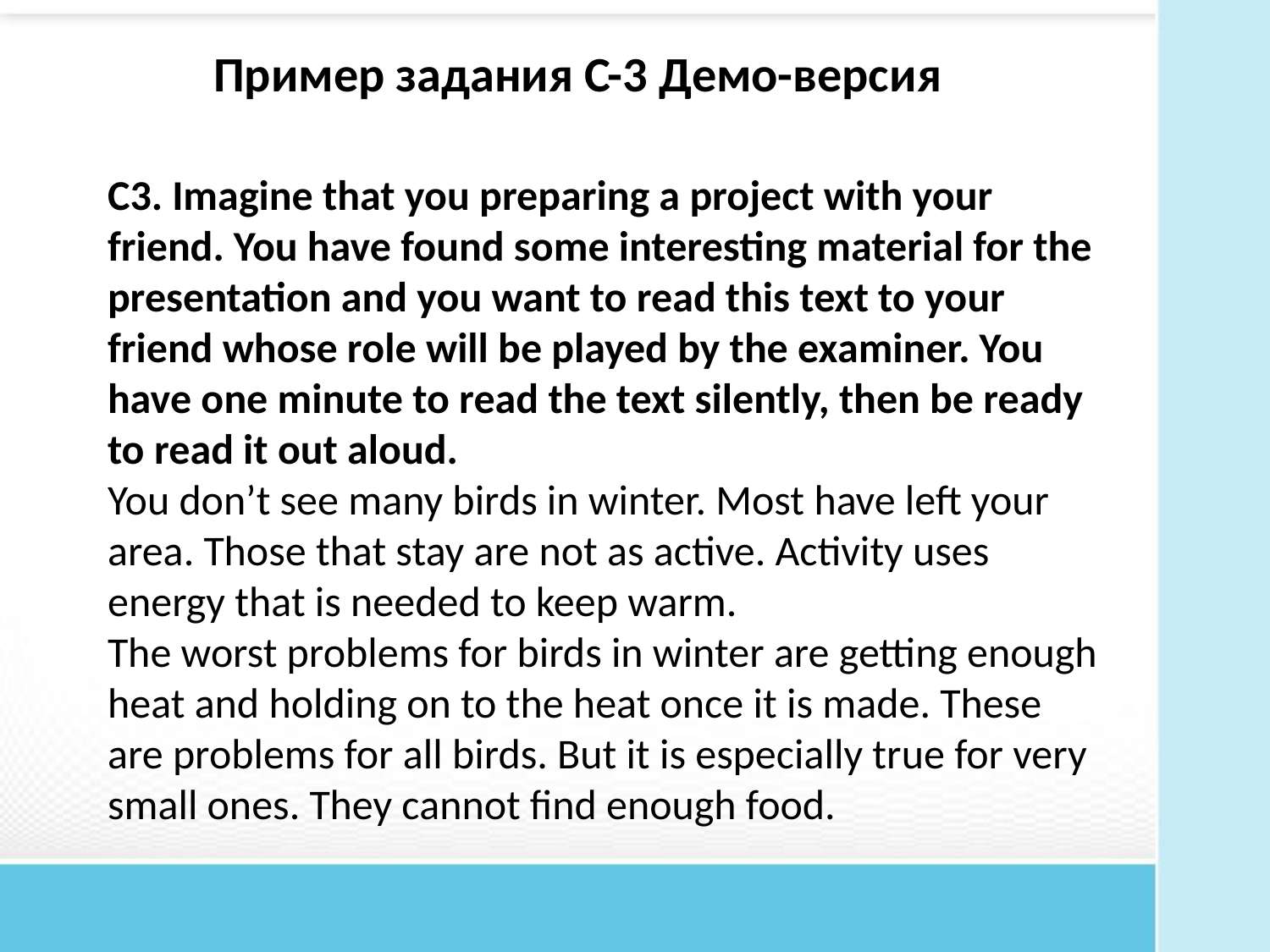

Пример задания С-3 Демо-версия
С3. Imagine that you preparing a project with your friend. You have found some interesting material for the presentation and you want to read this text to your friend whose role will be played by the examiner. You have one minute to read the text silently, then be ready to read it out aloud.
You don’t see many birds in winter. Most have left your area. Those that stay are not as active. Activity uses energy that is needed to keep warm.
The worst problems for birds in winter are getting enough heat and holding on to the heat once it is made. These are problems for all birds. But it is especially true for very small ones. They cannot find enough food.

#